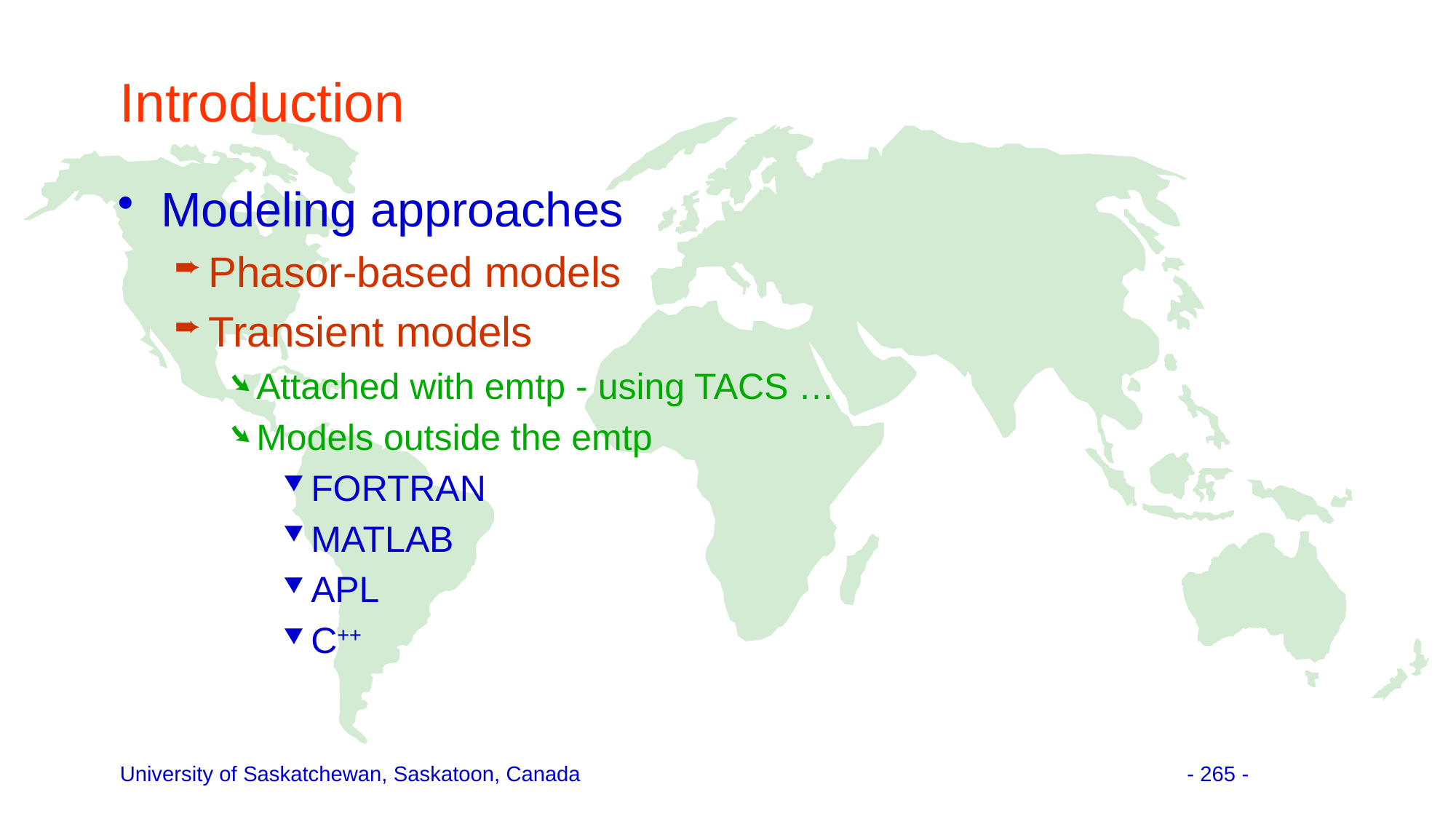

# Introduction
Modeling approaches
Phasor-based models
Transient models
Attached with emtp - using TACS …
Models outside the emtp
FORTRAN
MATLAB
APL
C++